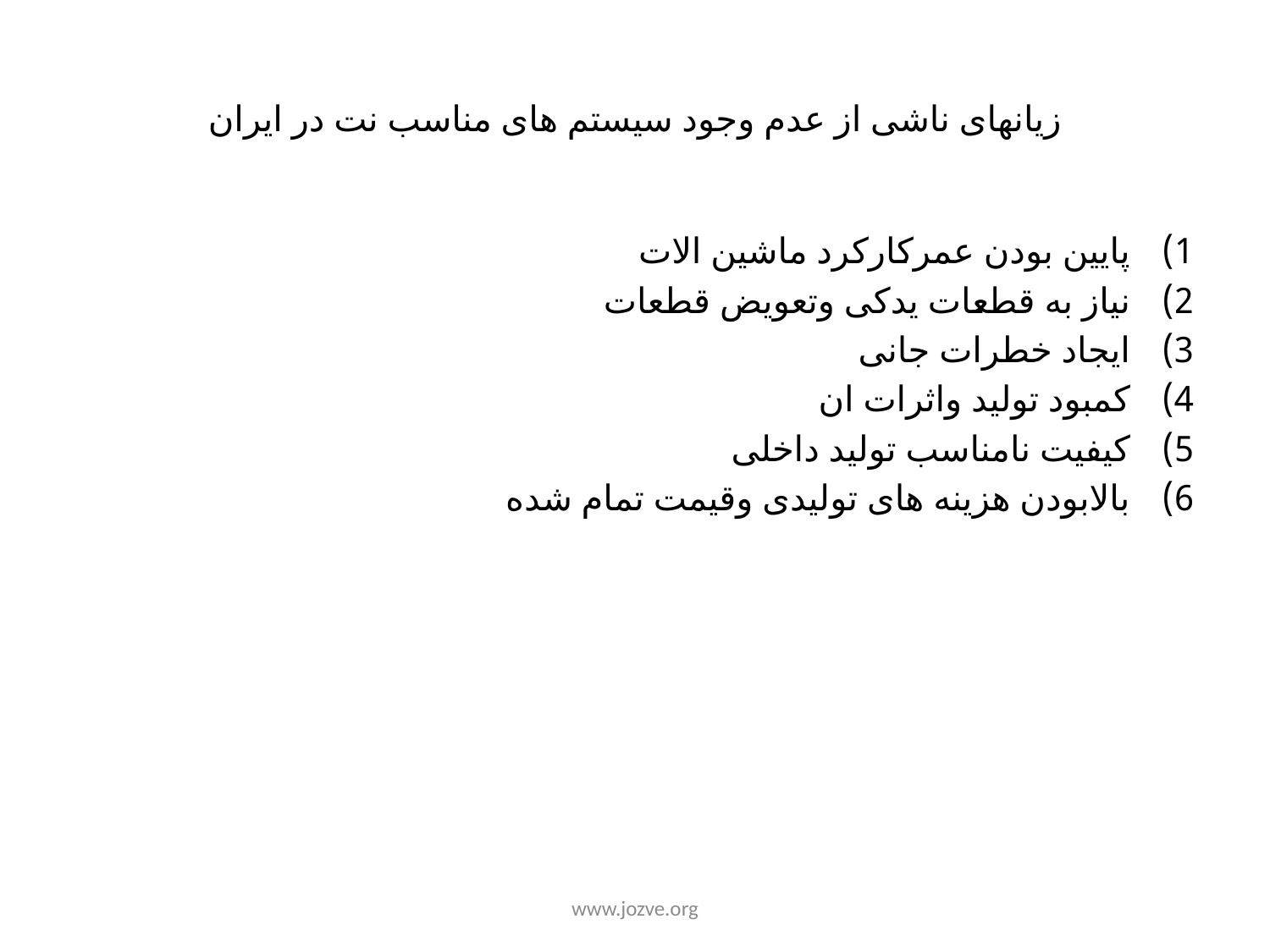

# زیانهای ناشی از عدم وجود سیستم های مناسب نت در ایران
پایین بودن عمرکارکرد ماشین الات
نیاز به قطعات یدکی وتعویض قطعات
ایجاد خطرات جانی
کمبود تولید واثرات ان
کیفیت نامناسب تولید داخلی
بالابودن هزینه های تولیدی وقیمت تمام شده
www.jozve.org